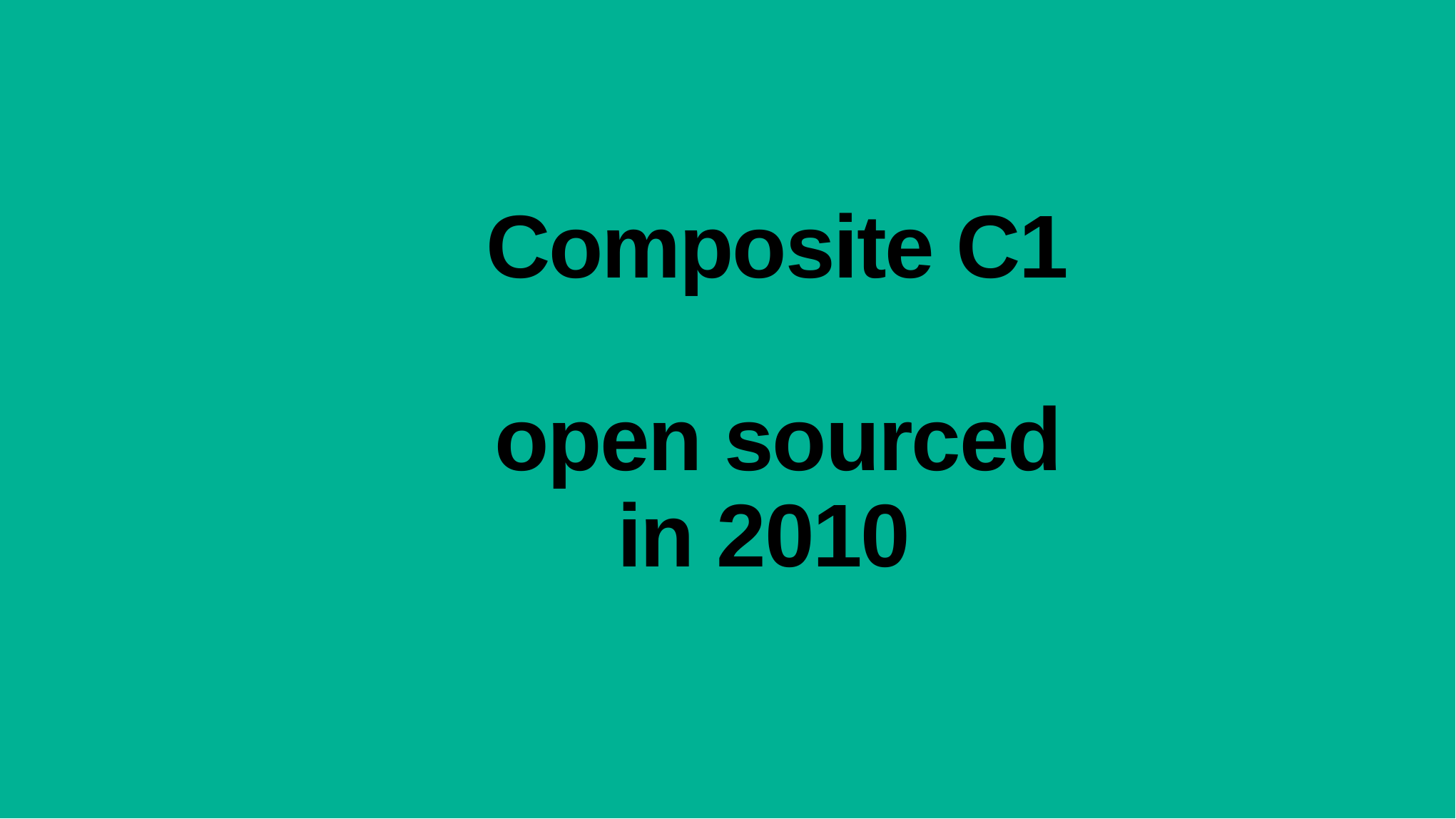

# What is Composite C1 building open sourced in 2010